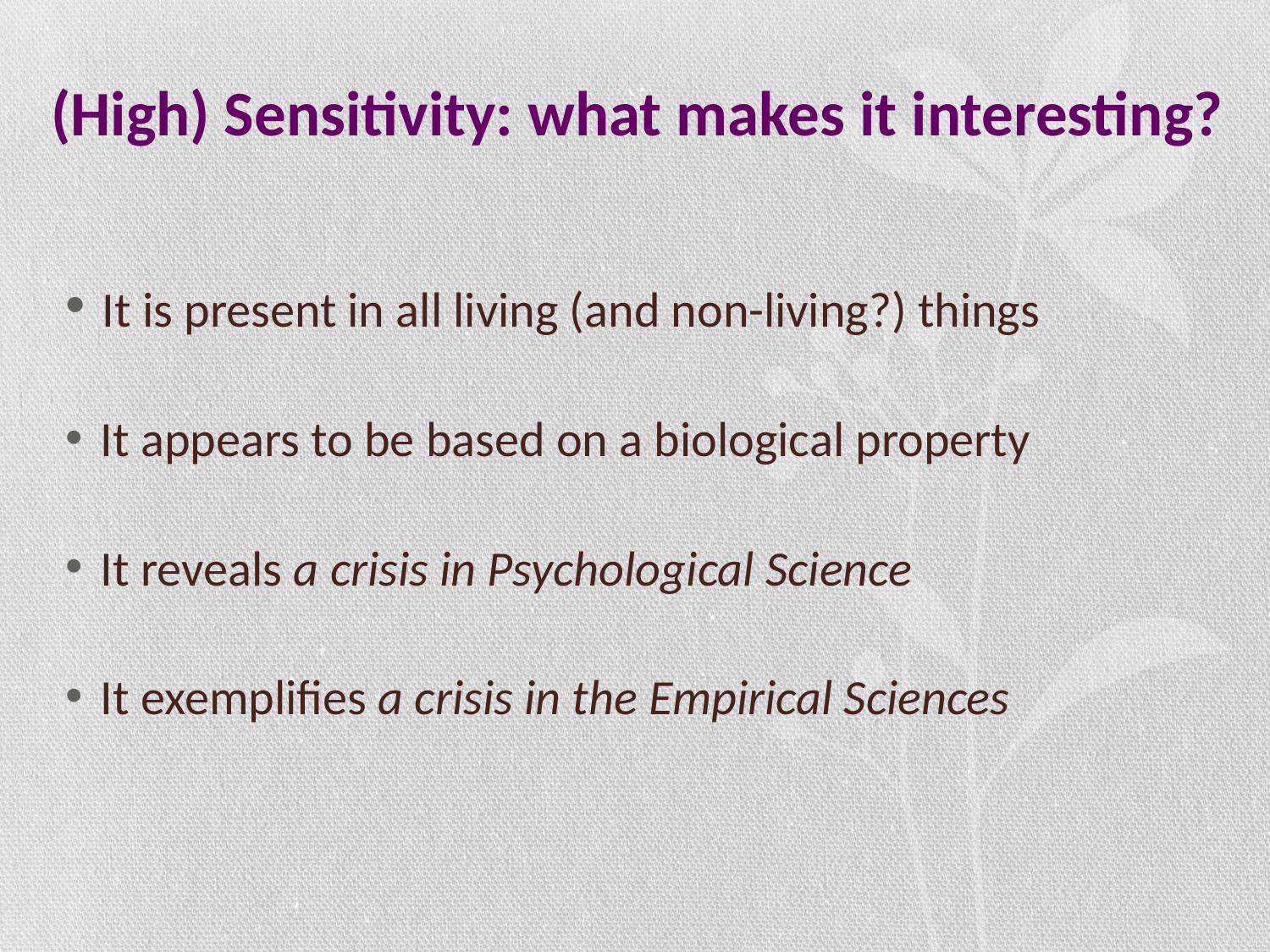

# (High) Sensitivity: what makes it interesting?
 It is present in all living (and non-living?) things
 It appears to be based on a biological property
 It reveals a crisis in Psychological Science
 It exemplifies a crisis in the Empirical Sciences